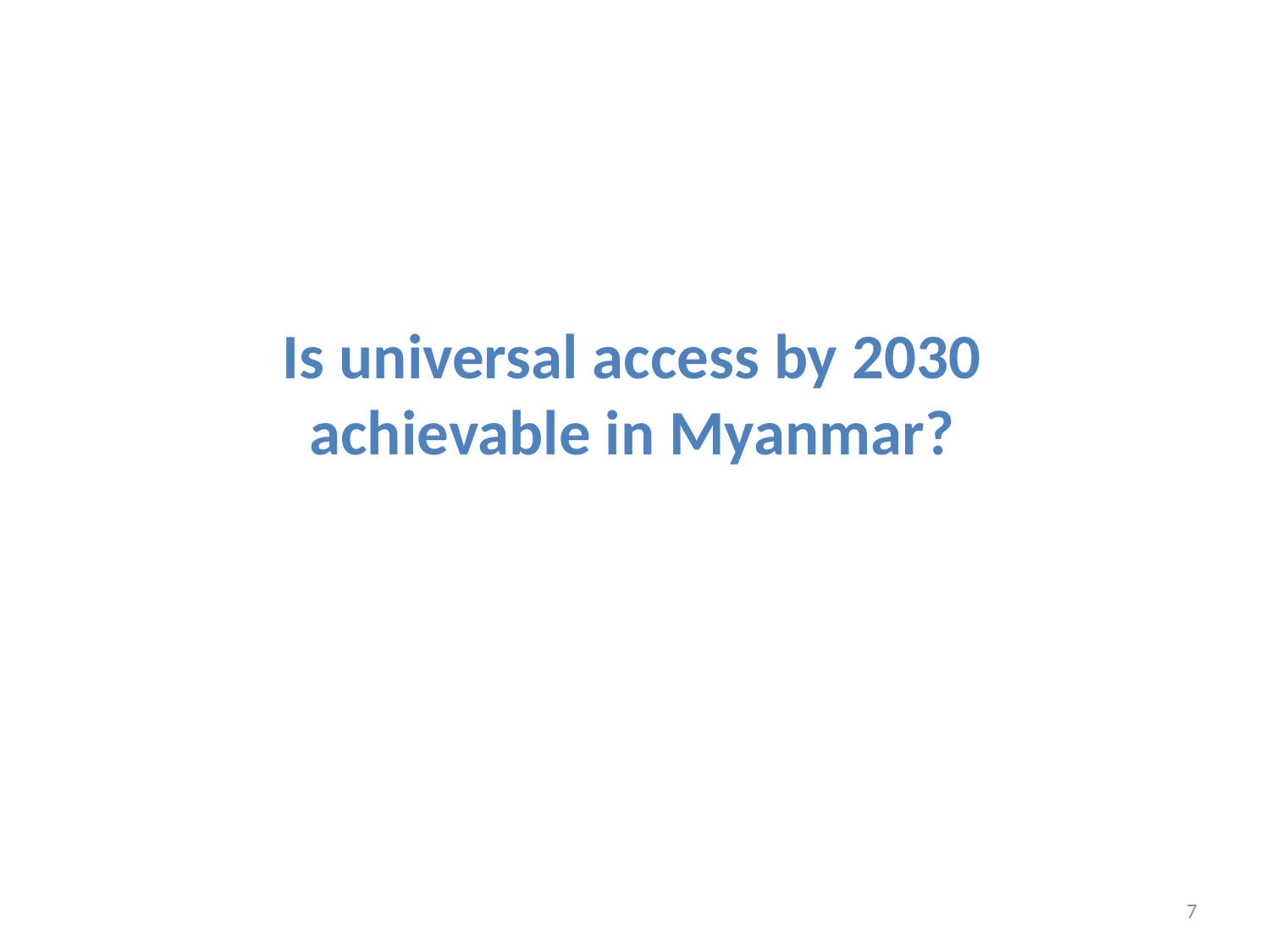

Is universal access by 2030 achievable in Myanmar?
7